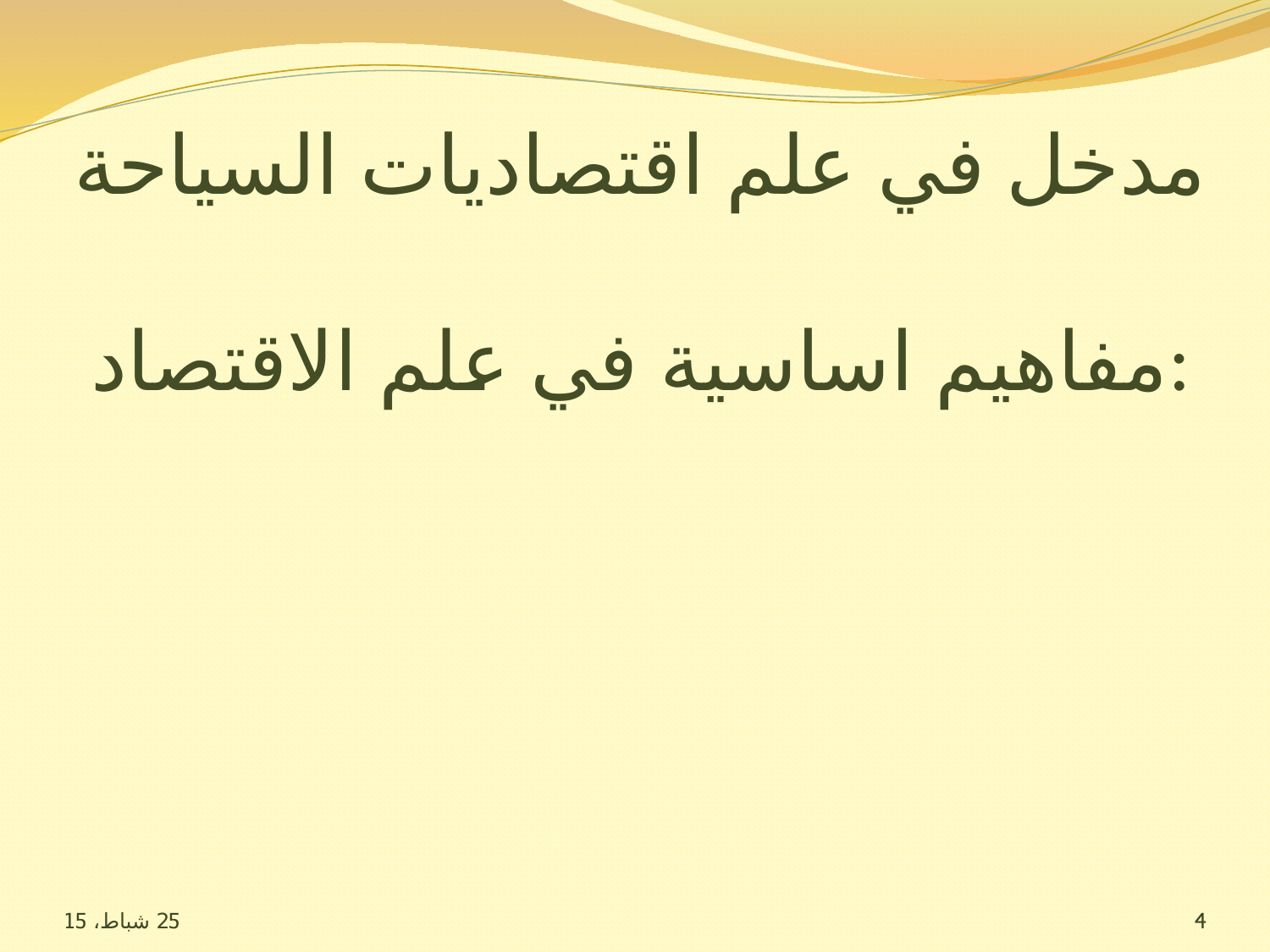

# مدخل في علم اقتصاديات السياحة مفاهيم اساسية في علم الاقتصاد:
25 شباط، 15
4